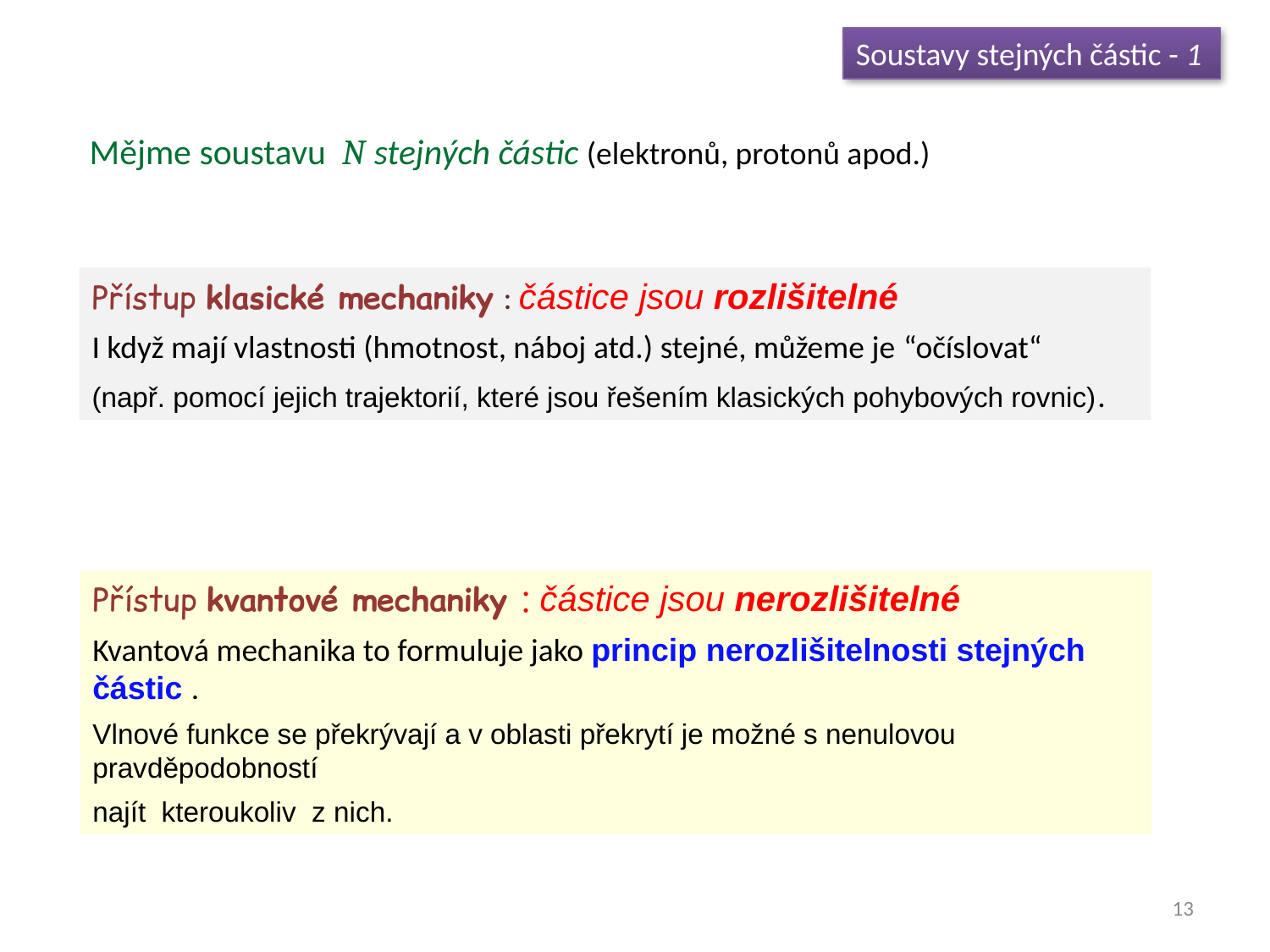

Soustavy stejných částic - 1
Mějme soustavu  N stejných částic (elektronů, protonů apod.)
Přístup klasické mechaniky : částice jsou rozlišitelné
I když mají vlastnosti (hmotnost, náboj atd.) stejné, můžeme je “očíslovat“
(např. pomocí jejich trajektorií, které jsou řešením klasických pohybových rovnic).
Přístup kvantové mechaniky : částice jsou nerozlišitelné
Kvantová mechanika to formuluje jako princip nerozlišitelnosti stejných částic .
Vlnové funkce se překrývají a v oblasti překrytí je možné s nenulovou pravděpodobností
najít  kteroukoliv  z nich.
13